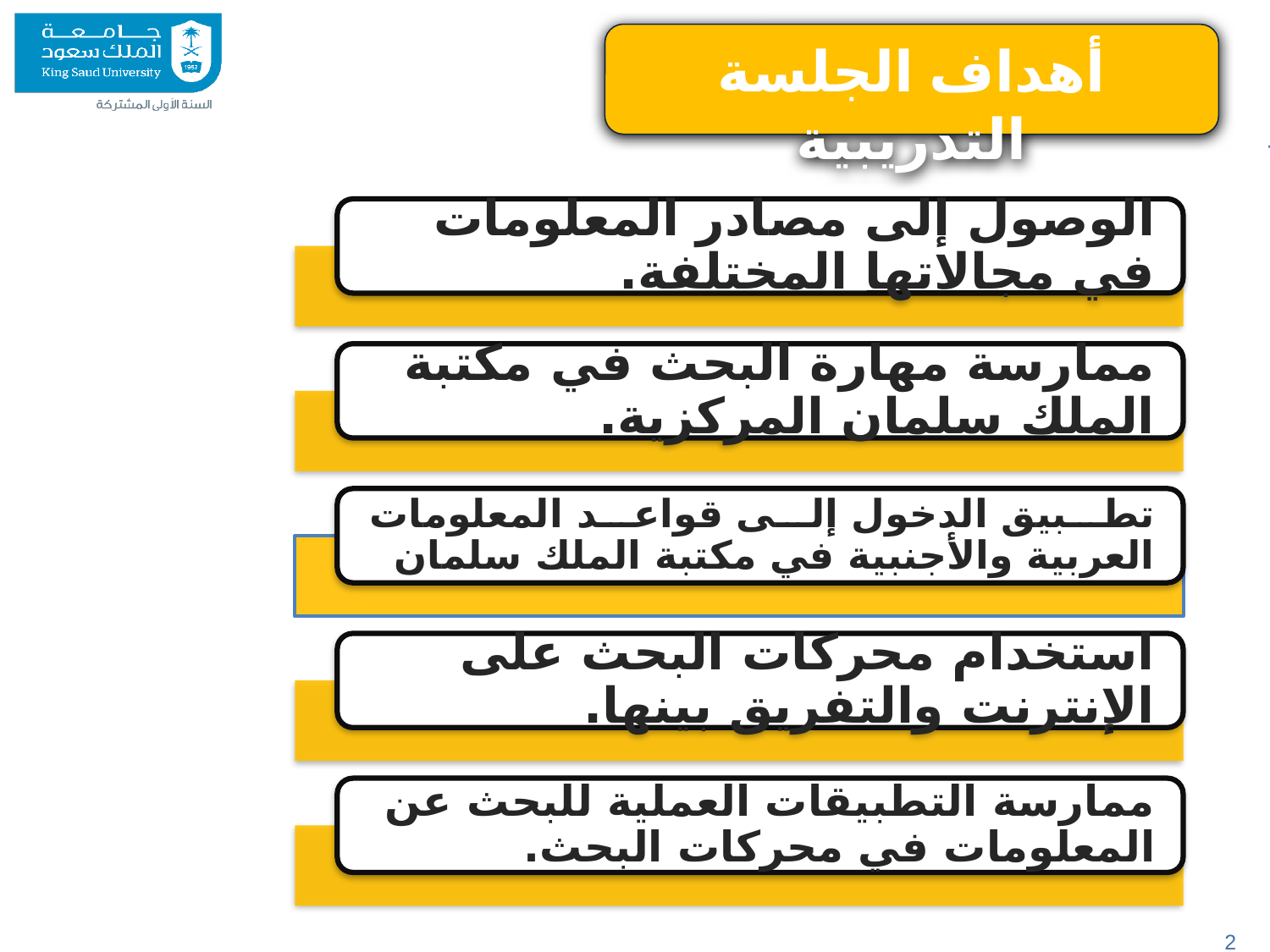

أهداف الجلسة التدريبية

الوصول إلى مصادر المعلومات في مجالاتها المختلفة.
ممارسة مهارة البحث في مكتبة الملك سلمان المركزية.
تطبيق الدخول إلى قواعد المعلومات العربية والأجنبية في مكتبة الملك سلمان
استخدام محركات البحث على الإنترنت والتفريق بينها.
ممارسة التطبيقات العملية للبحث عن المعلومات في محركات البحث.

2